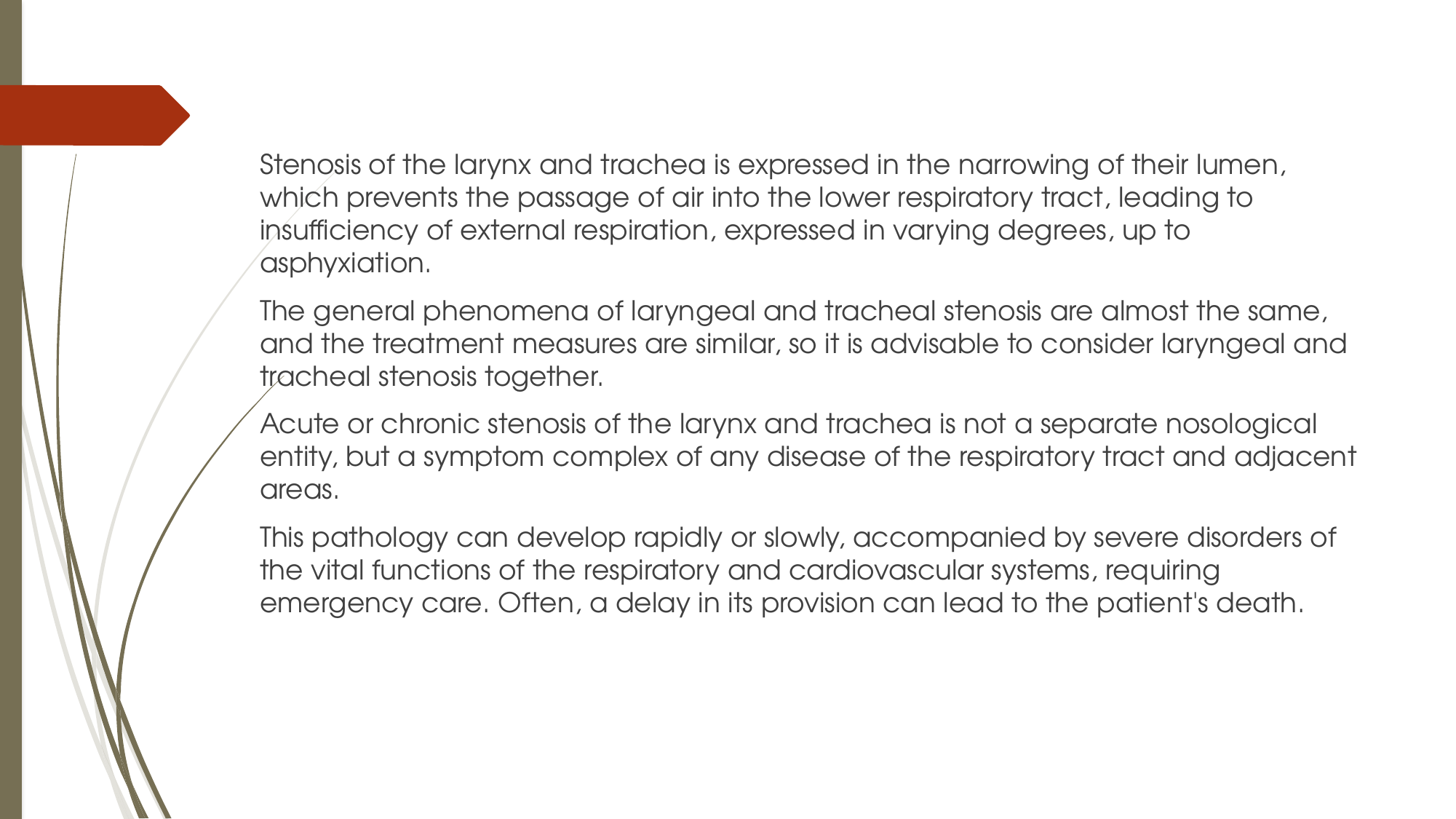

Stenosis of the larynx and trachea is expressed in the narrowing of their lumen, which prevents the passage of air into the lower respiratory tract, leading to insufficiency of external respiration, expressed in varying degrees, up to asphyxiation.
The general phenomena of laryngeal and tracheal stenosis are almost the same, and the treatment measures are similar, so it is advisable to consider laryngeal and tracheal stenosis together.
Acute or chronic stenosis of the larynx and trachea is not a separate nosological entity, but a symptom complex of any disease of the respiratory tract and adjacent areas.
This pathology can develop rapidly or slowly, accompanied by severe disorders of the vital functions of the respiratory and cardiovascular systems, requiring emergency care. Often, a delay in its provision can lead to the patient's death.